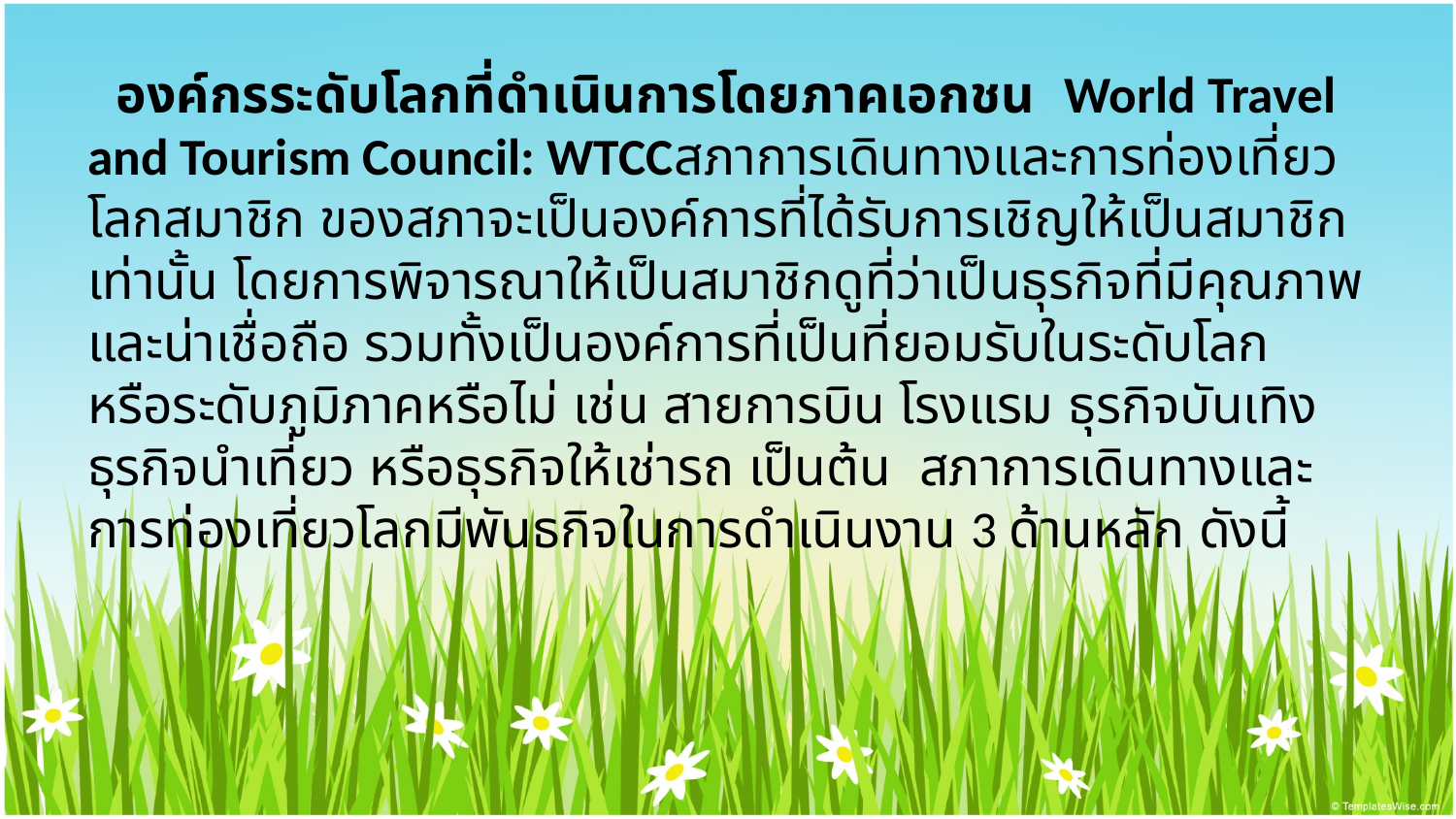

องค์กรระดับโลกที่ดำเนินการโดยภาคเอกชน  World Travel and Tourism Council: WTCCสภาการเดินทางและการท่องเที่ยวโลกสมาชิก ของสภาจะเป็นองค์การที่ได้รับการเชิญให้เป็นสมาชิกเท่านั้น โดยการพิจารณาให้เป็นสมาชิกดูที่ว่าเป็นธุรกิจที่มีคุณภาพและน่าเชื่อถือ รวมทั้งเป็นองค์การที่เป็นที่ยอมรับในระดับโลก หรือระดับภูมิภาคหรือไม่ เช่น สายการบิน โรงแรม ธุรกิจบันเทิง ธุรกิจนำเที่ยว หรือธุรกิจให้เช่ารถ เป็นต้น  สภาการเดินทางและการท่องเที่ยวโลกมีพันธกิจในการดำเนินงาน 3 ด้านหลัก ดังนี้